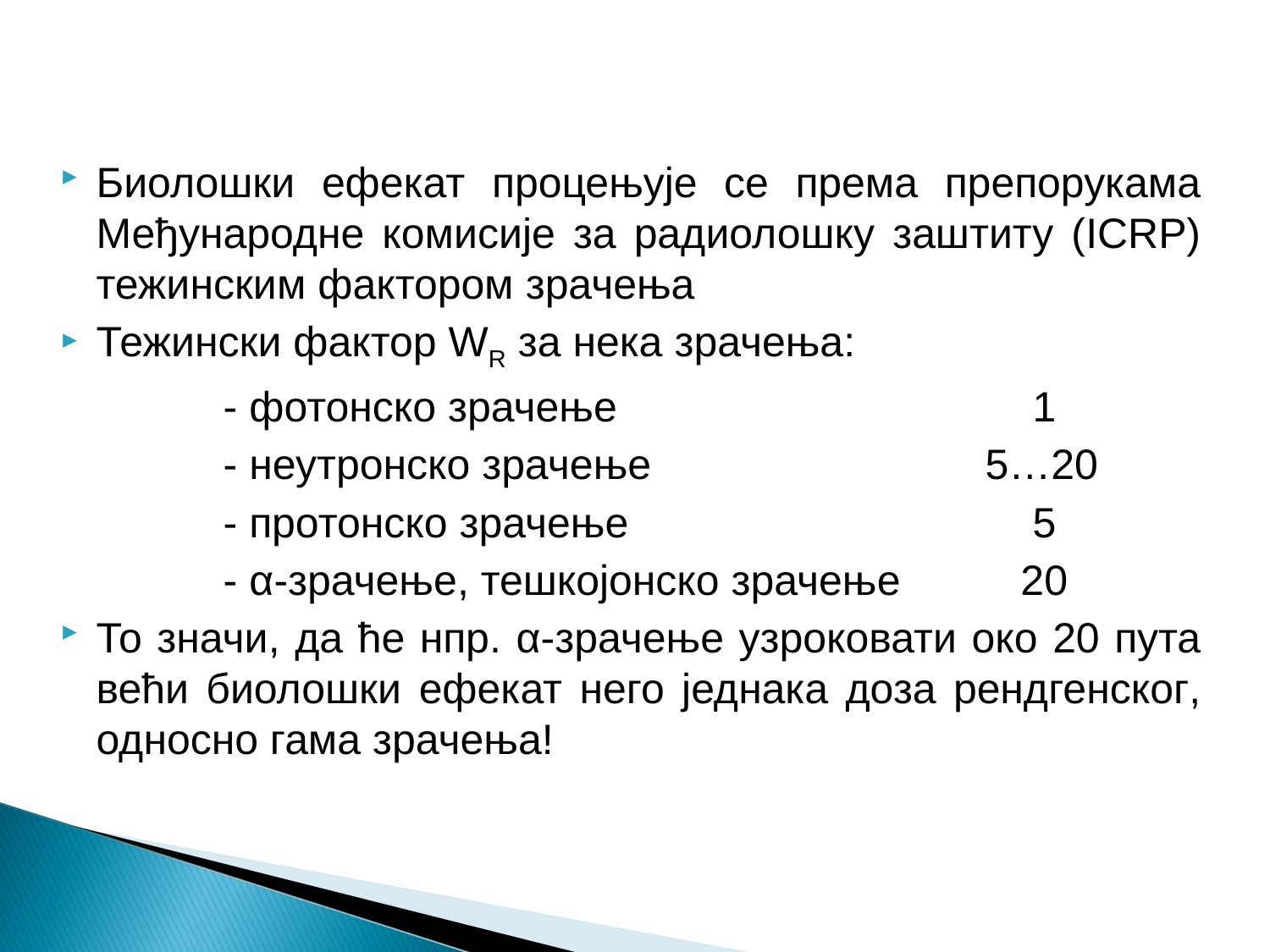

Биолошки ефекат процењује се према препорукама Међународне комисије за радиолошку заштиту (ICRP) тежинским фактором зрачења
Тежински фактор WR за нека зрачења:
		- фотонско зрачење			    1
		- неутронско зрачење 			5…20
		- протонско зрачење			    5
		- α-зрачење, тешкојонско зрачење	   20
То значи, да ће нпр. α-зрачење узроковати око 20 пута већи биолошки ефекат него једнака доза рендгенског, односно гама зрачења!